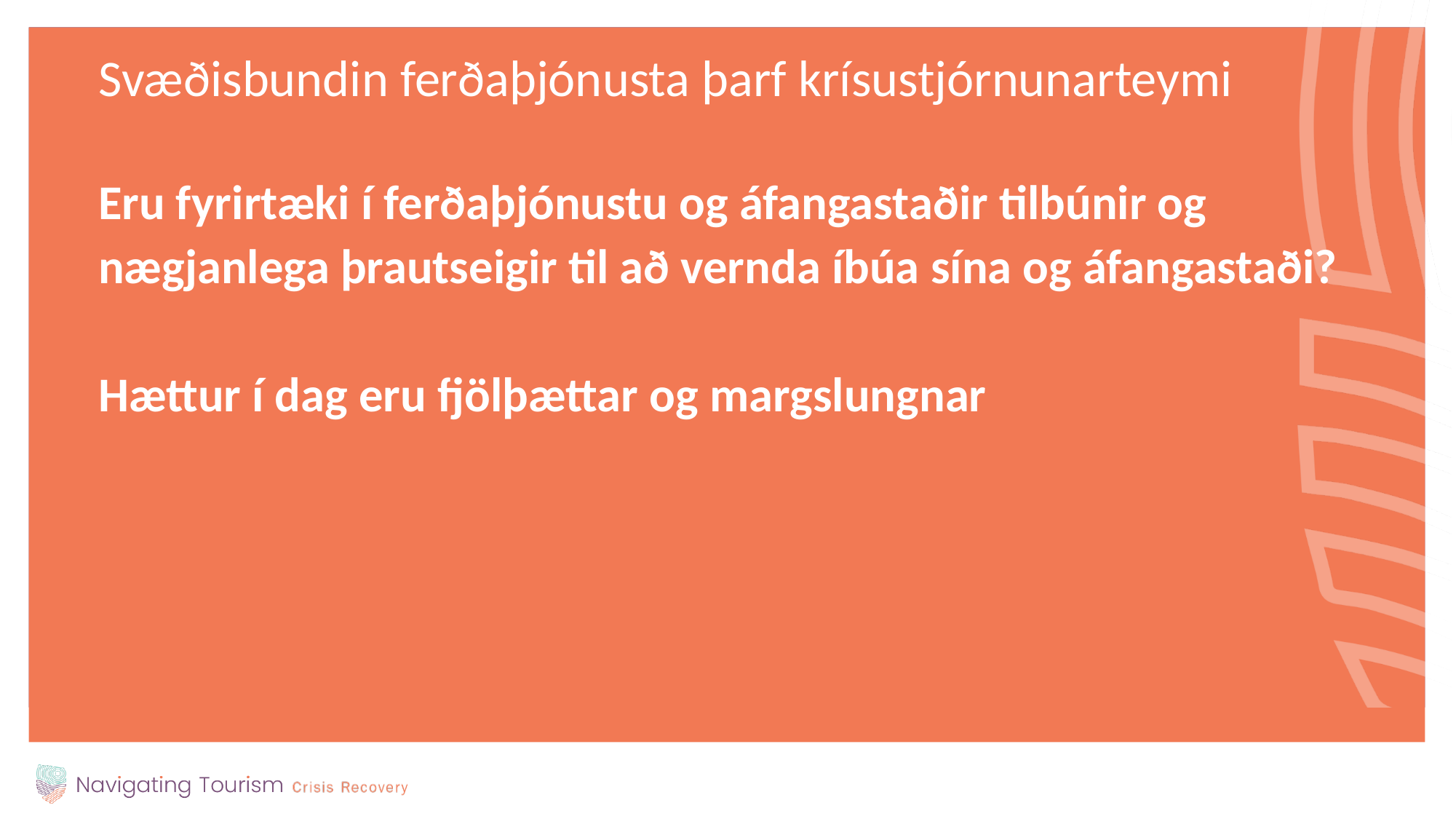

Svæðisbundin ferðaþjónusta þarf krísustjórnunarteymi

Eru fyrirtæki í ferðaþjónustu og áfangastaðir tilbúnir og nægjanlega þrautseigir til að vernda íbúa sína og áfangastaði?

Hættur í dag eru fjölþættar og margslungnar